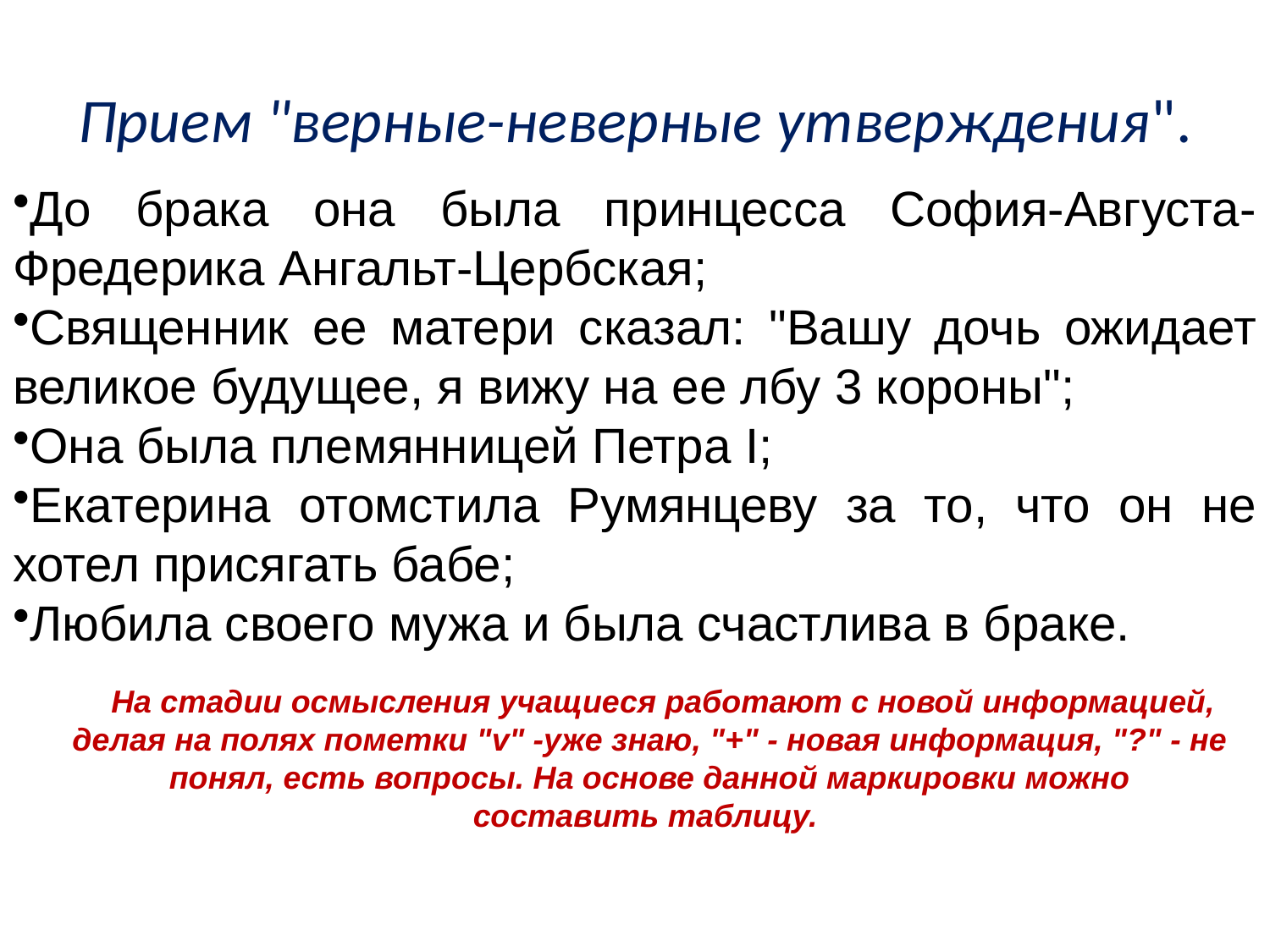

# Прием "верные-неверные утверждения".
До брака она была принцесса София-Августа-Фредерика Ангальт-Цербская;
Священник ее матери сказал: "Вашу дочь ожидает великое будущее, я вижу на ее лбу 3 короны";
Она была племянницей Петра I;
Екатерина отомстила Румянцеву за то, что он не хотел присягать бабе;
Любила своего мужа и была счастлива в браке.
   На стадии осмысления учащиеся работают с новой информацией, делая на полях пометки "v" -уже знаю, "+" - новая информация, "?" - не понял, есть вопросы. На основе данной маркировки можно составить таблицу.